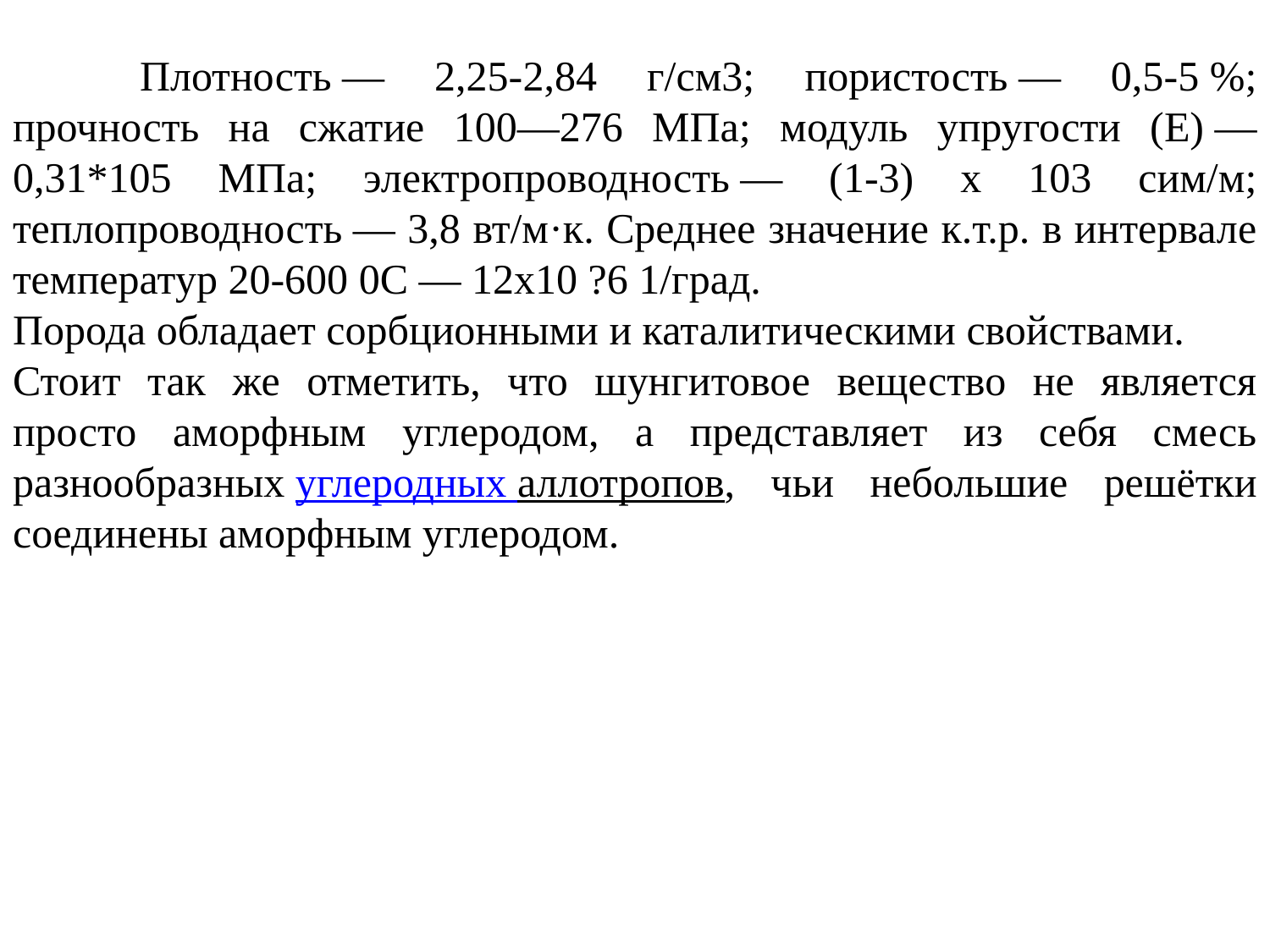

Плотность — 2,25-2,84 г/см3; пористость — 0,5-5 %; прочность на сжатие 100—276 МПа; модуль упругости (Е) — 0,31*105 МПа; электропроводность — (1-3) х 103 сим/м; теплопроводность — 3,8 вт/м·к. Среднее значение к.т.р. в интервале температур 20-600 0С — 12х10 ?6 1/град.
Порода обладает сорбционными и каталитическими свойствами.
Стоит так же отметить, что шунгитовое вещество не является просто аморфным углеродом, а представляет из себя смесь разнообразных углеродных аллотропов, чьи небольшие решётки соединены аморфным углеродом.